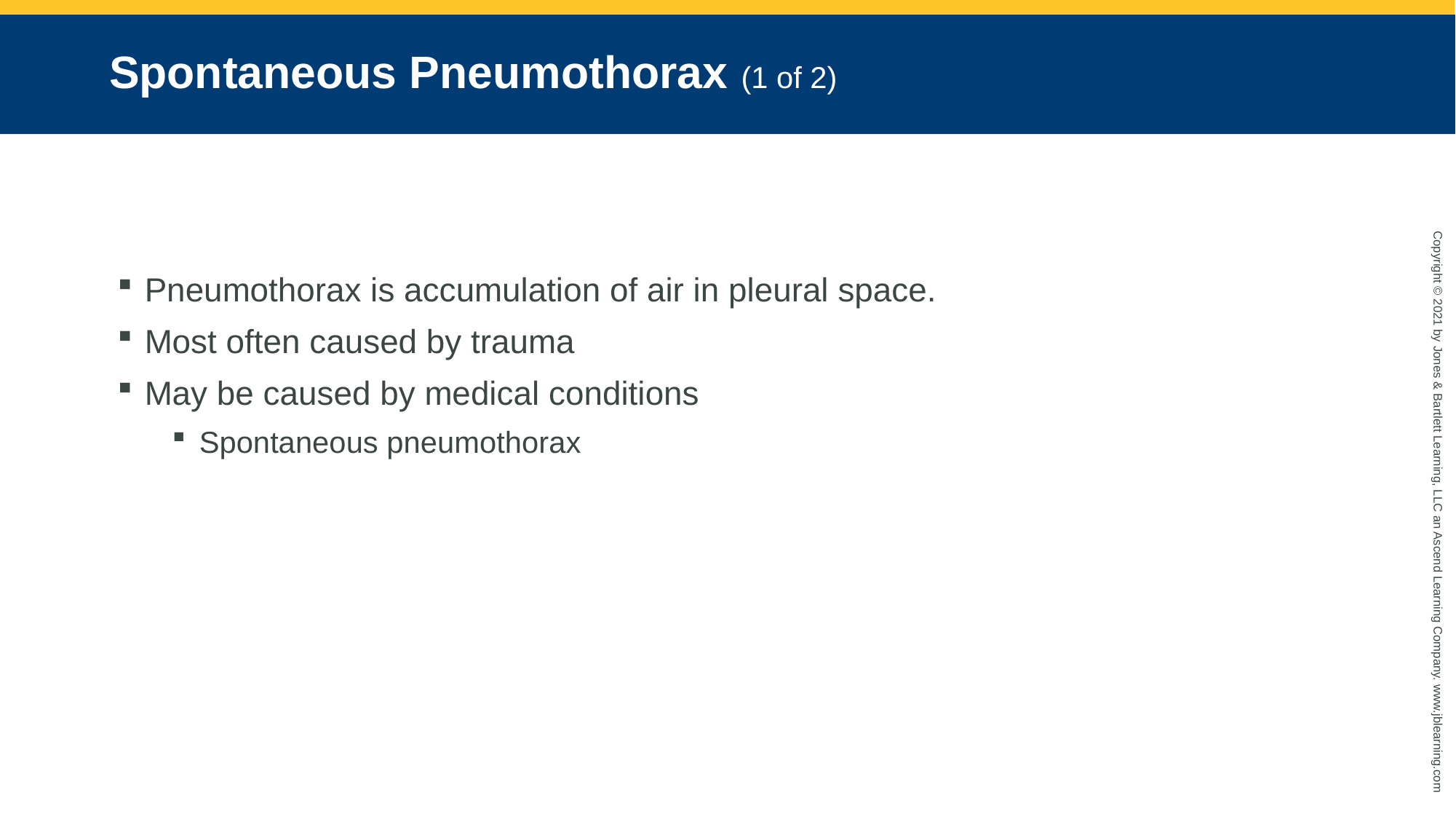

# Spontaneous Pneumothorax (1 of 2)
Pneumothorax is accumulation of air in pleural space.
Most often caused by trauma
May be caused by medical conditions
Spontaneous pneumothorax